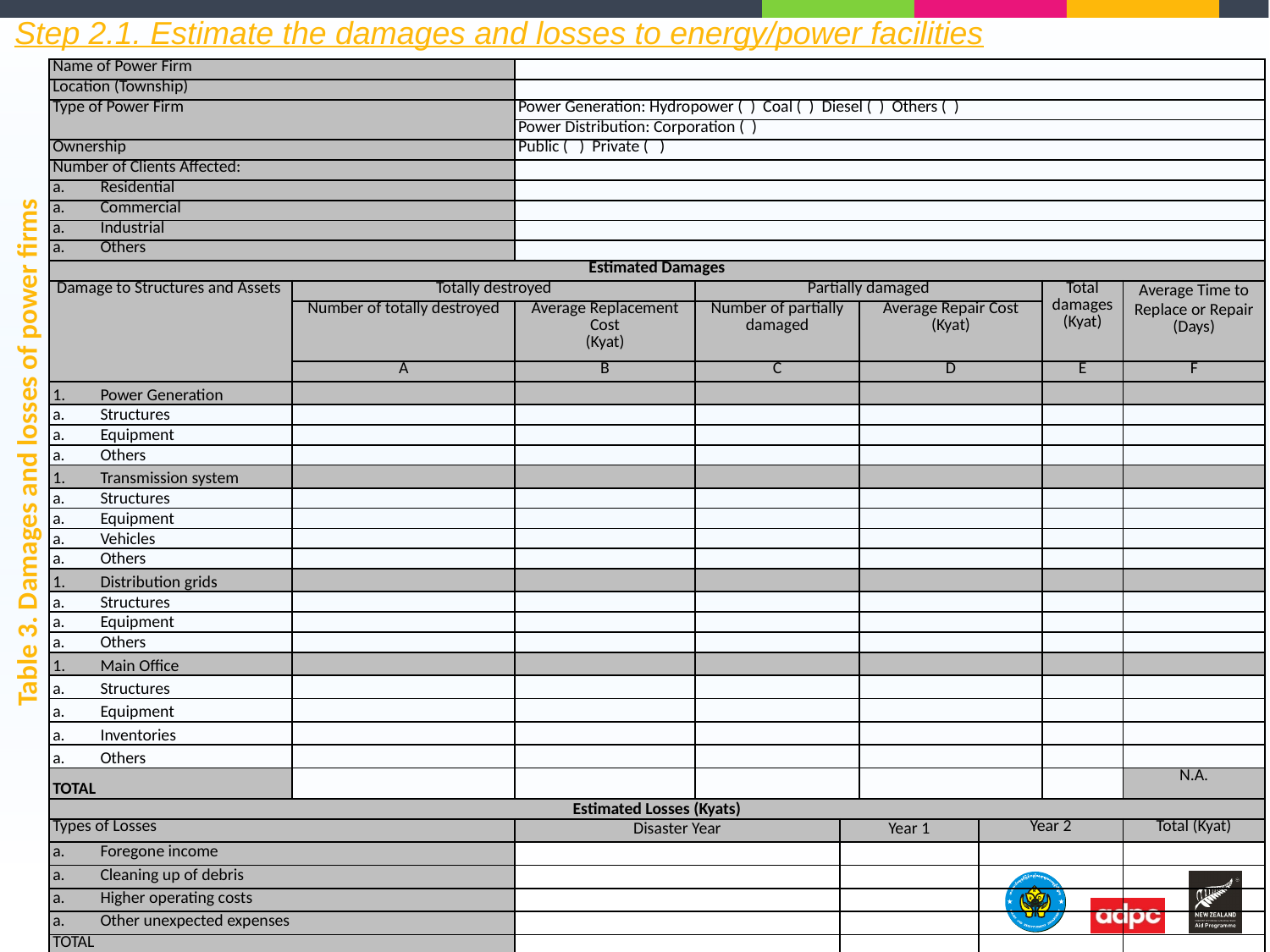

Step 2.1. Estimate the damages and losses to energy/power facilities
| Name of Power Firm |  |  |  |  |  |  |  |  |
| --- | --- | --- | --- | --- | --- | --- | --- | --- |
| Location (Township) |  |  |  |  |  |  |  |  |
| Type of Power Firm |  | Power Generation: Hydropower ( ) Coal ( ) Diesel ( ) Others ( ) |  |  |  |  |  |  |
|  |  | Power Distribution: Corporation ( ) |  |  |  |  |  |  |
| Ownership |  | Public ( ) Private ( ) |  |  |  |  |  |  |
| Number of Clients Affected: |  |  |  |  |  |  |  |  |
| Residential |  |  |  |  |  |  |  |  |
| Commercial |  |  |  |  |  |  |  |  |
| Industrial |  |  |  |  |  |  |  |  |
| Others |  |  |  |  |  |  |  |  |
| Estimated Damages |  |  |  |  |  |  |  |  |
| Damage to Structures and Assets | Totally destroyed |  | Partially damaged |  |  |  | Total damages (Kyat) | Average Time to Replace or Repair (Days) |
|  | Number of totally destroyed | Average Replacement Cost (Kyat) | Number of partially damaged |  | Average Repair Cost (Kyat) |  |  |  |
|  | A | B | C |  | D |  | E | F |
| Power Generation |  |  |  |  |  |  |  |  |
| Structures |  |  |  |  |  |  |  |  |
| Equipment |  |  |  |  |  |  |  |  |
| Others |  |  |  |  |  |  |  |  |
| Transmission system |  |  |  |  |  |  |  |  |
| Structures |  |  |  |  |  |  |  |  |
| Equipment |  |  |  |  |  |  |  |  |
| Vehicles |  |  |  |  |  |  |  |  |
| Others |  |  |  |  |  |  |  |  |
| Distribution grids |  |  |  |  |  |  |  |  |
| Structures |  |  |  |  |  |  |  |  |
| Equipment |  |  |  |  |  |  |  |  |
| Others |  |  |  |  |  |  |  |  |
| Main Office |  |  |  |  |  |  |  |  |
| Structures |  |  |  |  |  |  |  |  |
| Equipment |  |  |  |  |  |  |  |  |
| Inventories |  |  |  |  |  |  |  |  |
| Others |  |  |  |  |  |  |  |  |
| TOTAL |  |  |  |  |  |  |  | N.A. |
| Estimated Losses (Kyats) |  |  |  |  |  |  |  |  |
| Types of Losses |  | Disaster Year |  | Year 1 |  | Year 2 |  | Total (Kyat) |
| Foregone income |  |  |  |  |  |  |  |  |
| Cleaning up of debris |  |  |  |  |  |  |  |  |
| Higher operating costs |  |  |  |  |  |  |  |  |
| Other unexpected expenses |  |  |  |  |  |  |  |  |
| TOTAL |  |  |  |  |  |  |  |  |
Table 3. Damages and losses of power firms